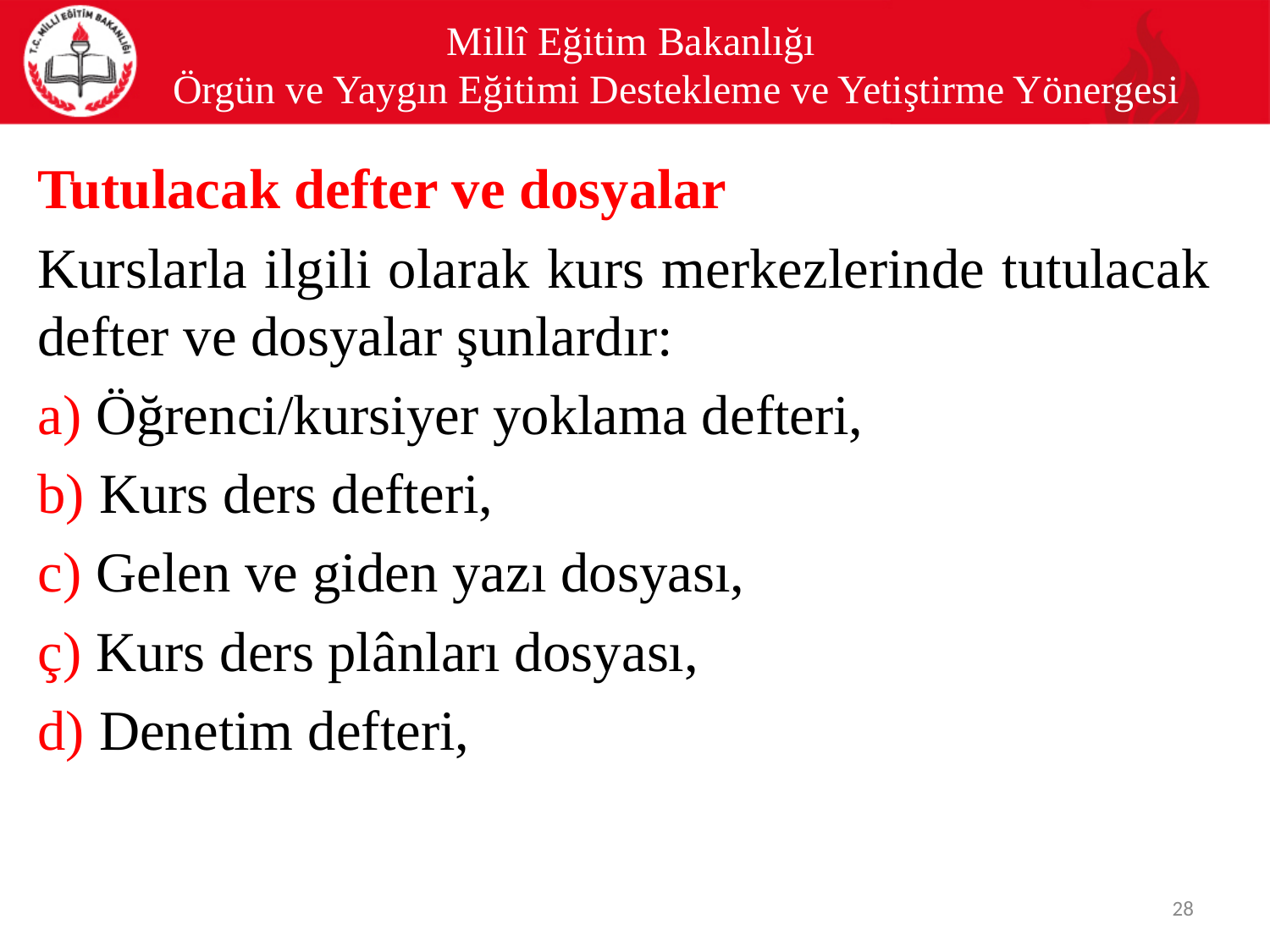

# Millî Eğitim Bakanlığı Örgün ve Yaygın Eğitimi Destekleme ve Yetiştirme Yönergesi
Tutulacak defter ve dosyalar
Kurslarla ilgili olarak kurs merkezlerinde tutulacak defter ve dosyalar şunlardır:
a) Öğrenci/kursiyer yoklama defteri,
b) Kurs ders defteri,
c) Gelen ve giden yazı dosyası,
ç) Kurs ders plânları dosyası,
d) Denetim defteri,

28